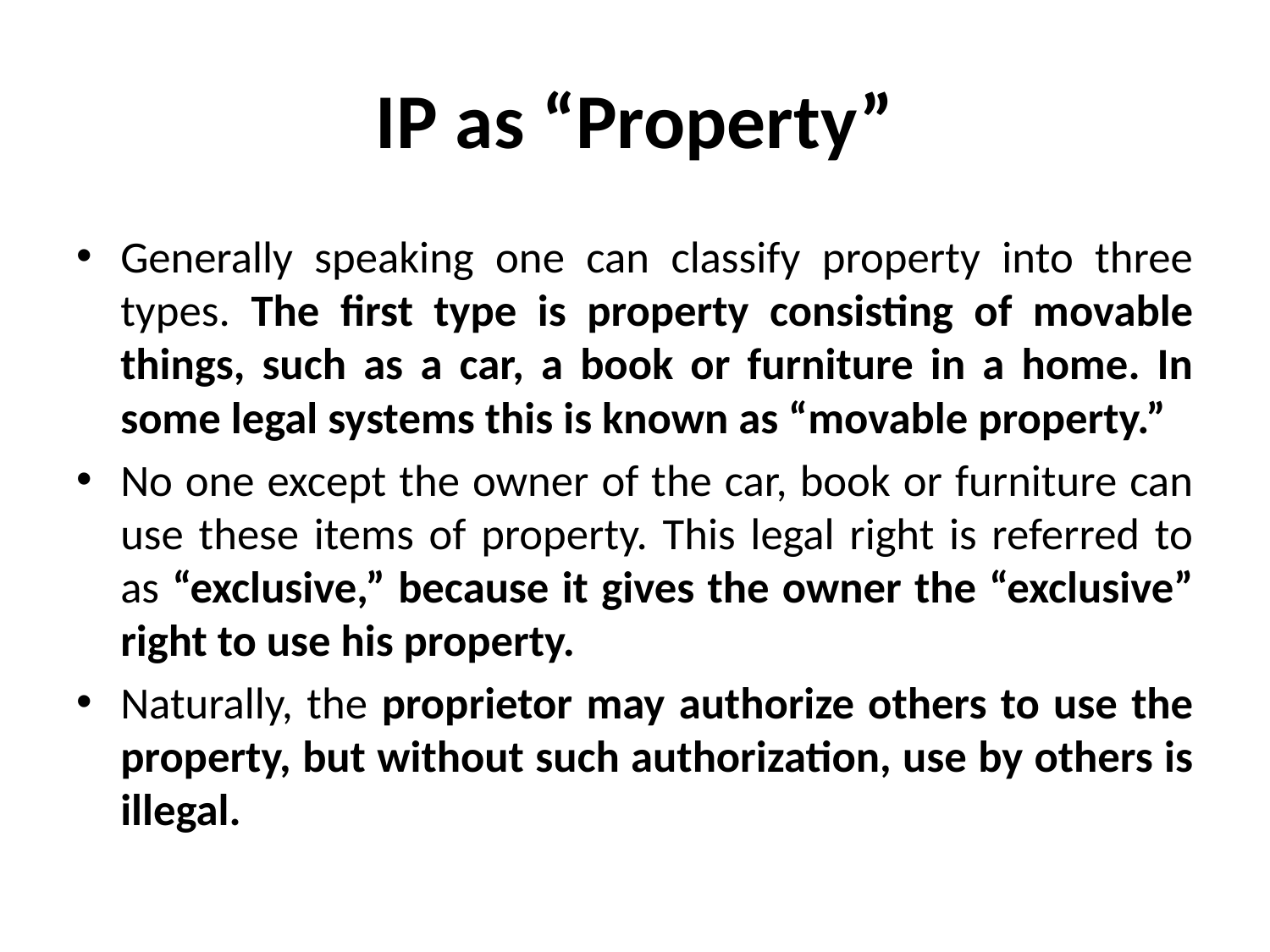

# IP as “Property”
Generally speaking one can classify property into three types. The first type is property consisting of movable things, such as a car, a book or furniture in a home. In some legal systems this is known as “movable property.”
No one except the owner of the car, book or furniture can use these items of property. This legal right is referred to as “exclusive,” because it gives the owner the “exclusive” right to use his property.
Naturally, the proprietor may authorize others to use the property, but without such authorization, use by others is illegal.